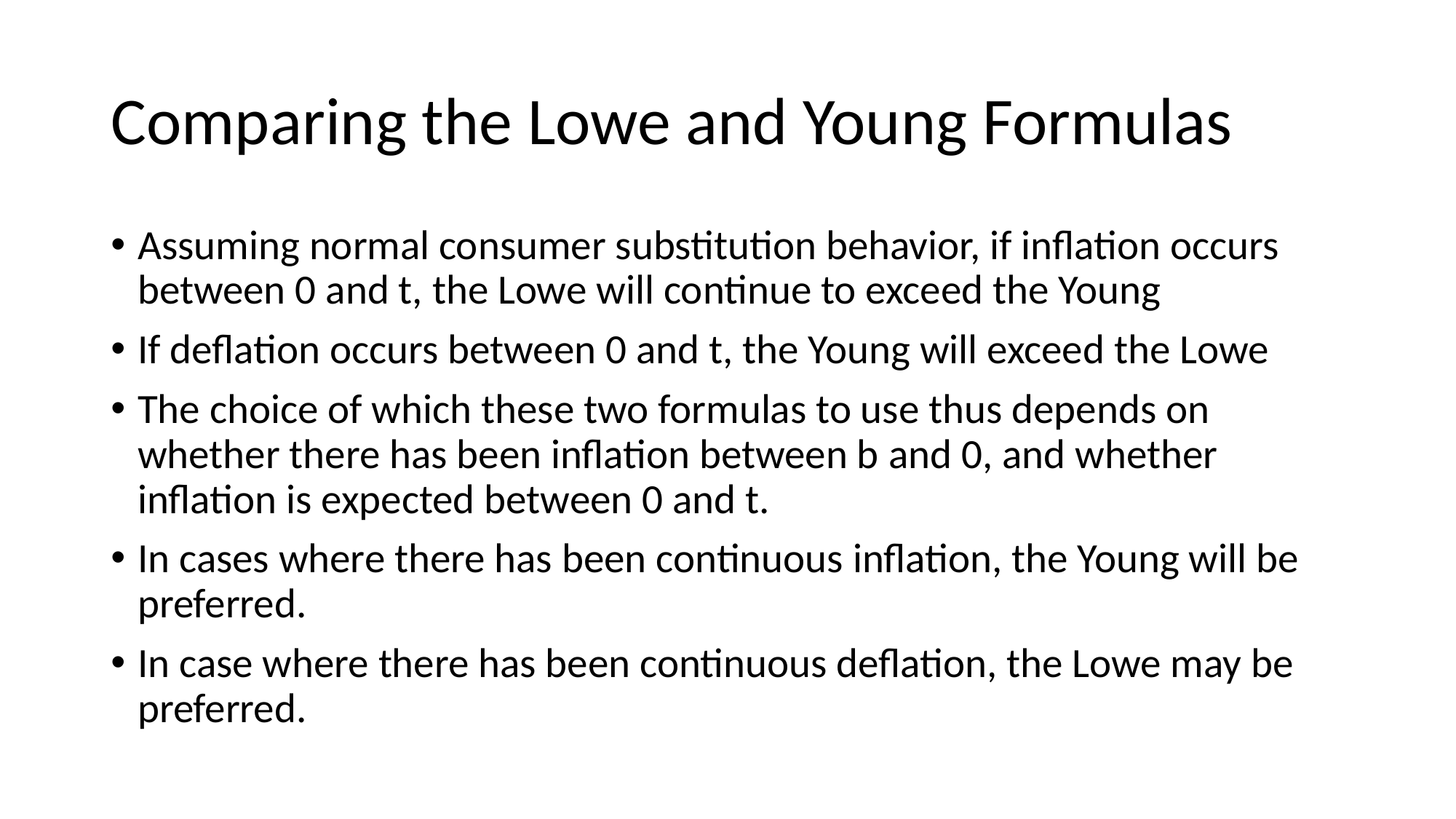

# Comparing the Lowe and Young Formulas
Assuming normal consumer substitution behavior, if inflation occurs between 0 and t, the Lowe will continue to exceed the Young
If deflation occurs between 0 and t, the Young will exceed the Lowe
The choice of which these two formulas to use thus depends on whether there has been inflation between b and 0, and whether inflation is expected between 0 and t.
In cases where there has been continuous inflation, the Young will be preferred.
In case where there has been continuous deflation, the Lowe may be preferred.